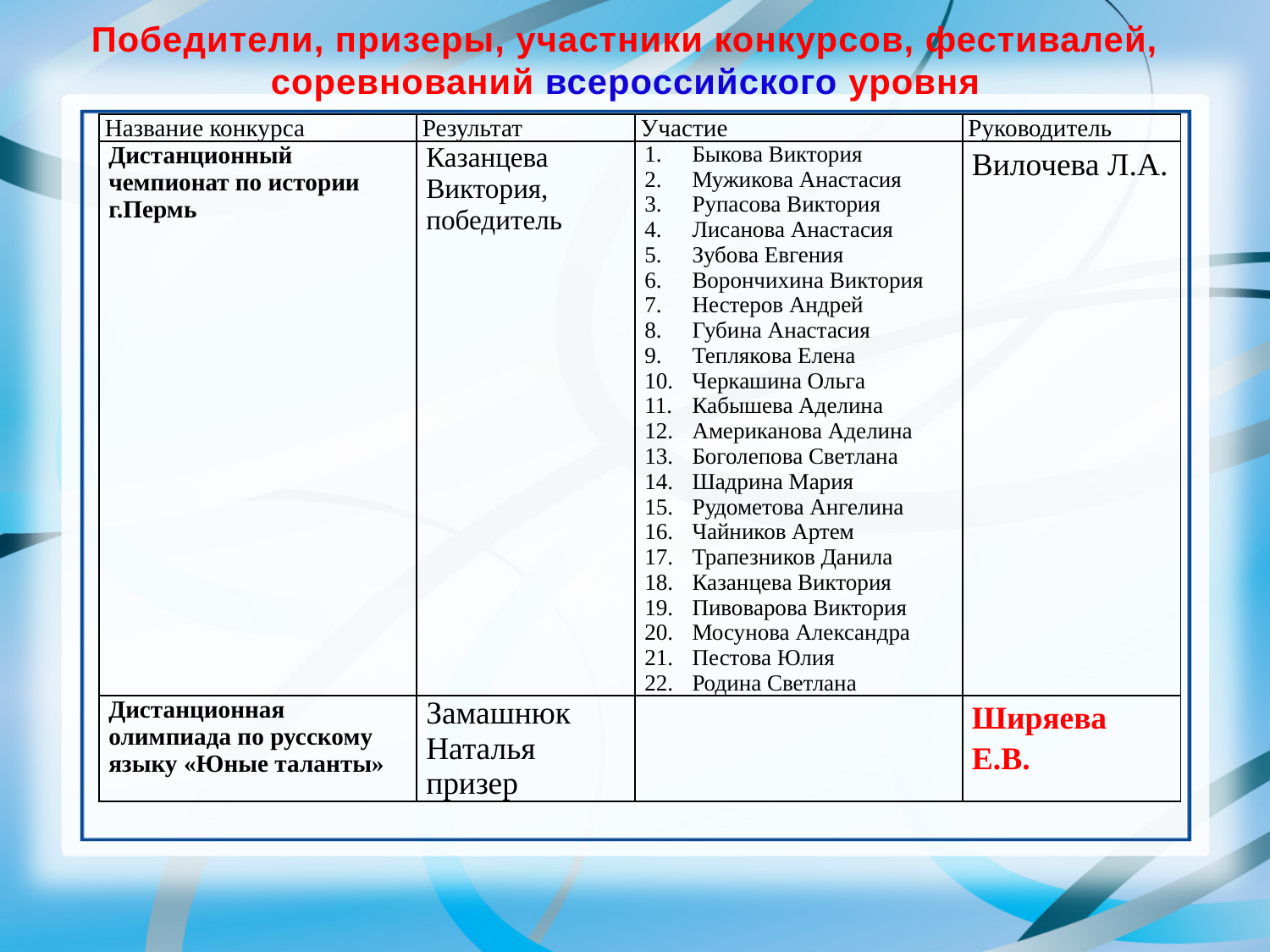

Победители, призеры, участники конкурсов, фестивалей, соревнований всероссийского уровня
| Название конкурса | Результат | Участие | Руководитель |
| --- | --- | --- | --- |
| Дистанционный чемпионат по истории г.Пермь | Казанцева Виктория, победитель | Быкова Виктория Мужикова Анастасия Рупасова Виктория Лисанова Анастасия Зубова Евгения Ворончихина Виктория Нестеров Андрей Губина Анастасия Теплякова Елена Черкашина Ольга Кабышева Аделина Американова Аделина Боголепова Светлана Шадрина Мария Рудометова Ангелина Чайников Артем Трапезников Данила Казанцева Виктория Пивоварова Виктория Мосунова Александра Пестова Юлия Родина Светлана | Вилочева Л.А. |
| Дистанционная олимпиада по русскому языку «Юные таланты» | Замашнюк Наталья призер |  | Ширяева Е.В. |